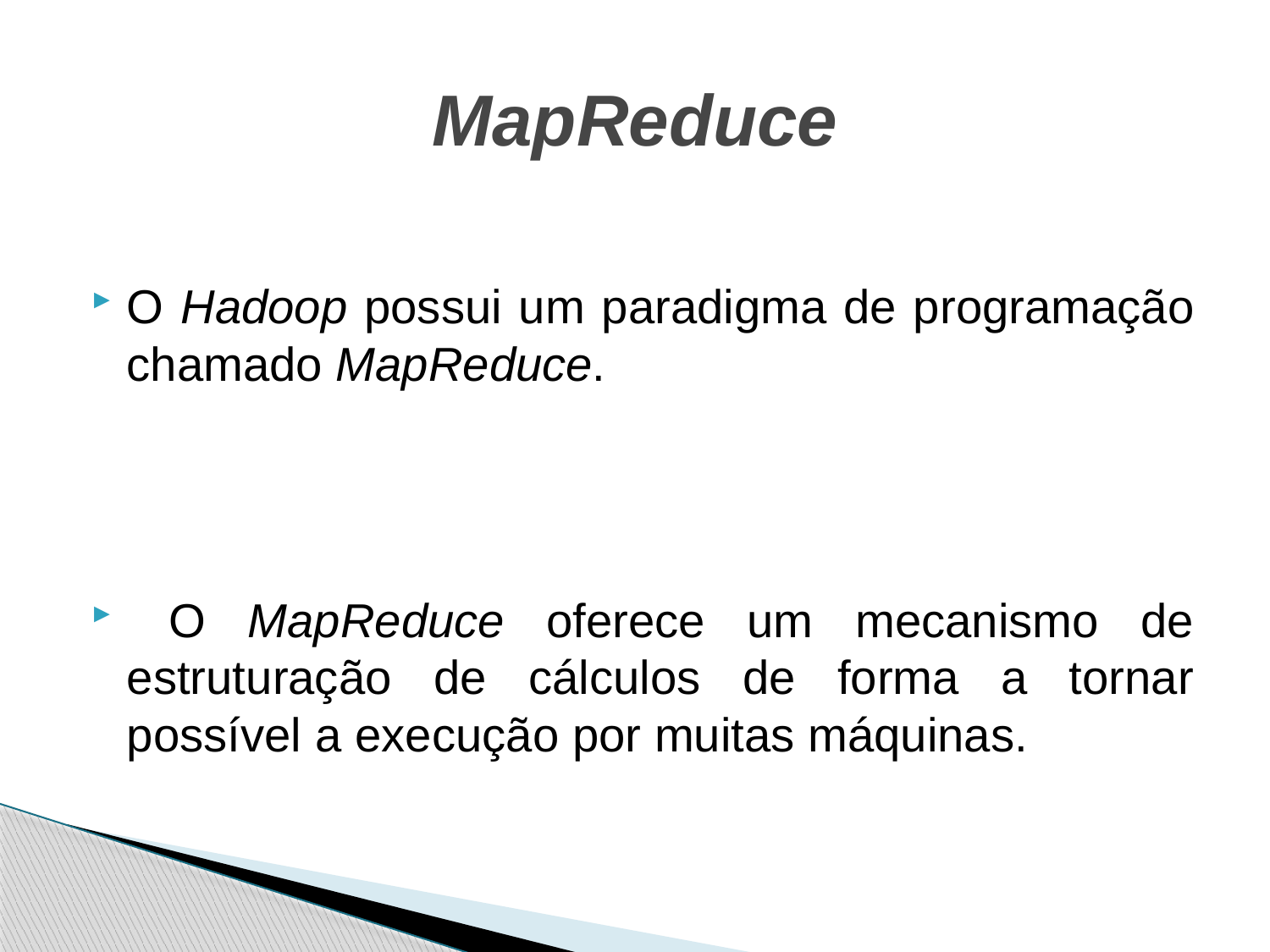

# MapReduce

O Hadoop possui um paradigma de programação chamado MapReduce.

 O MapReduce oferece um mecanismo de estruturação de cálculos de forma a tornar possível a execução por muitas máquinas.